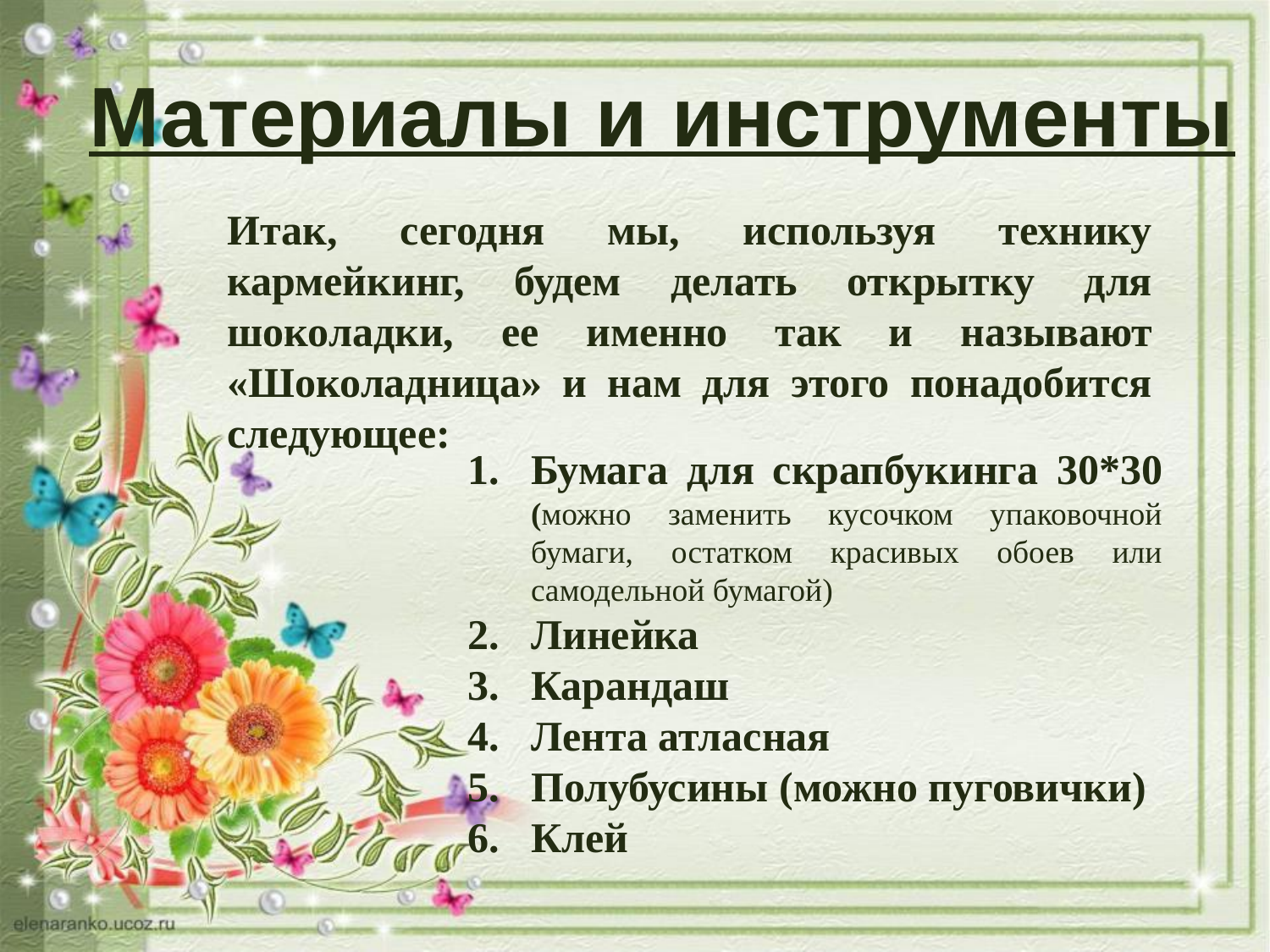

Материалы и инструменты
Итак, сегодня мы, используя технику кармейкинг, будем делать открытку для шоколадки, ее именно так и называют «Шоколадница» и нам для этого понадобится следующее:
Бумага для скрапбукинга 30*30 (можно заменить кусочком упаковочной бумаги, остатком красивых обоев или самодельной бумагой)
Линейка
Карандаш
Лента атласная
Полубусины (можно пуговички)
Клей